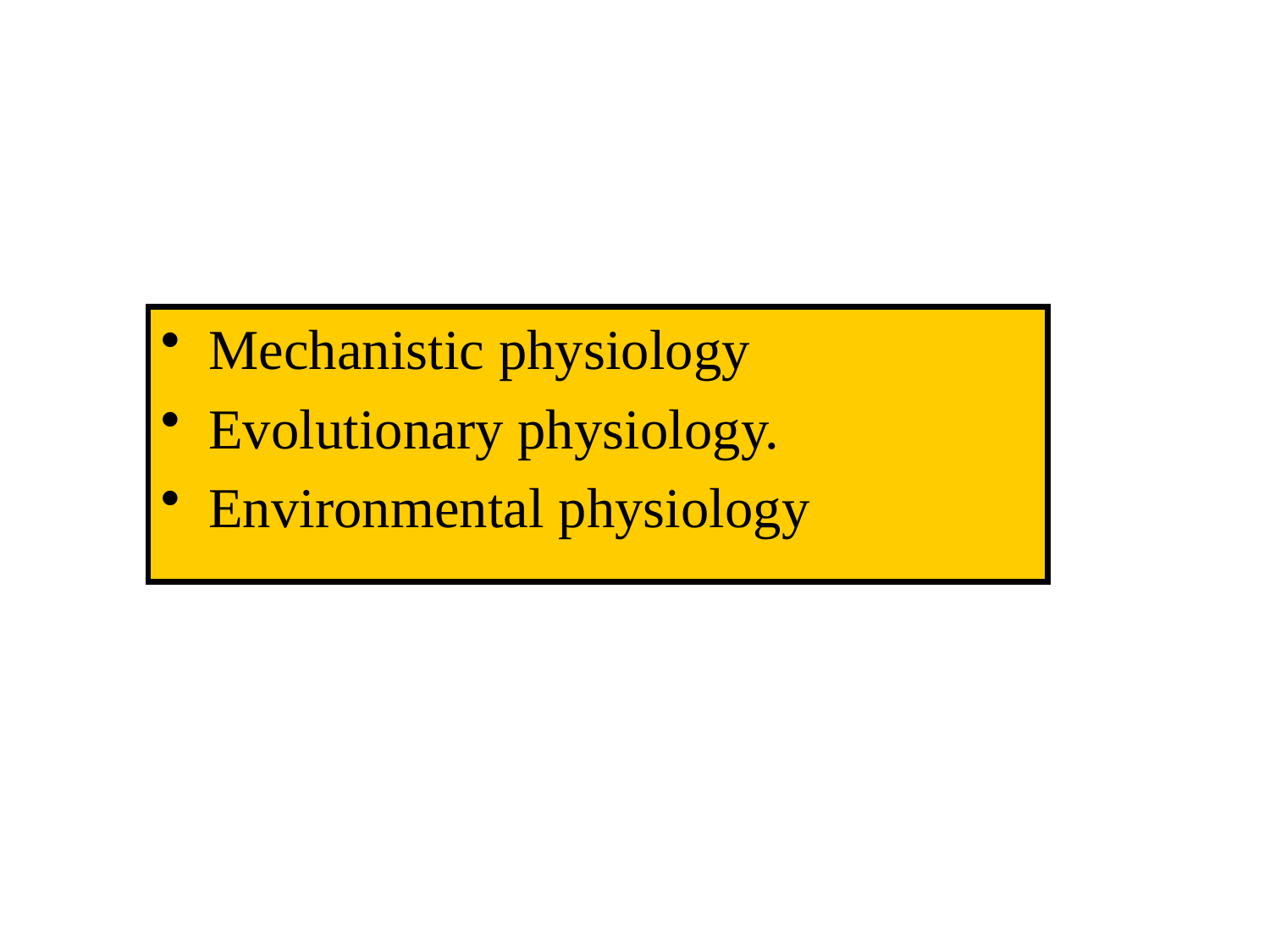

#
Mechanistic physiology
Evolutionary physiology.
Environmental physiology